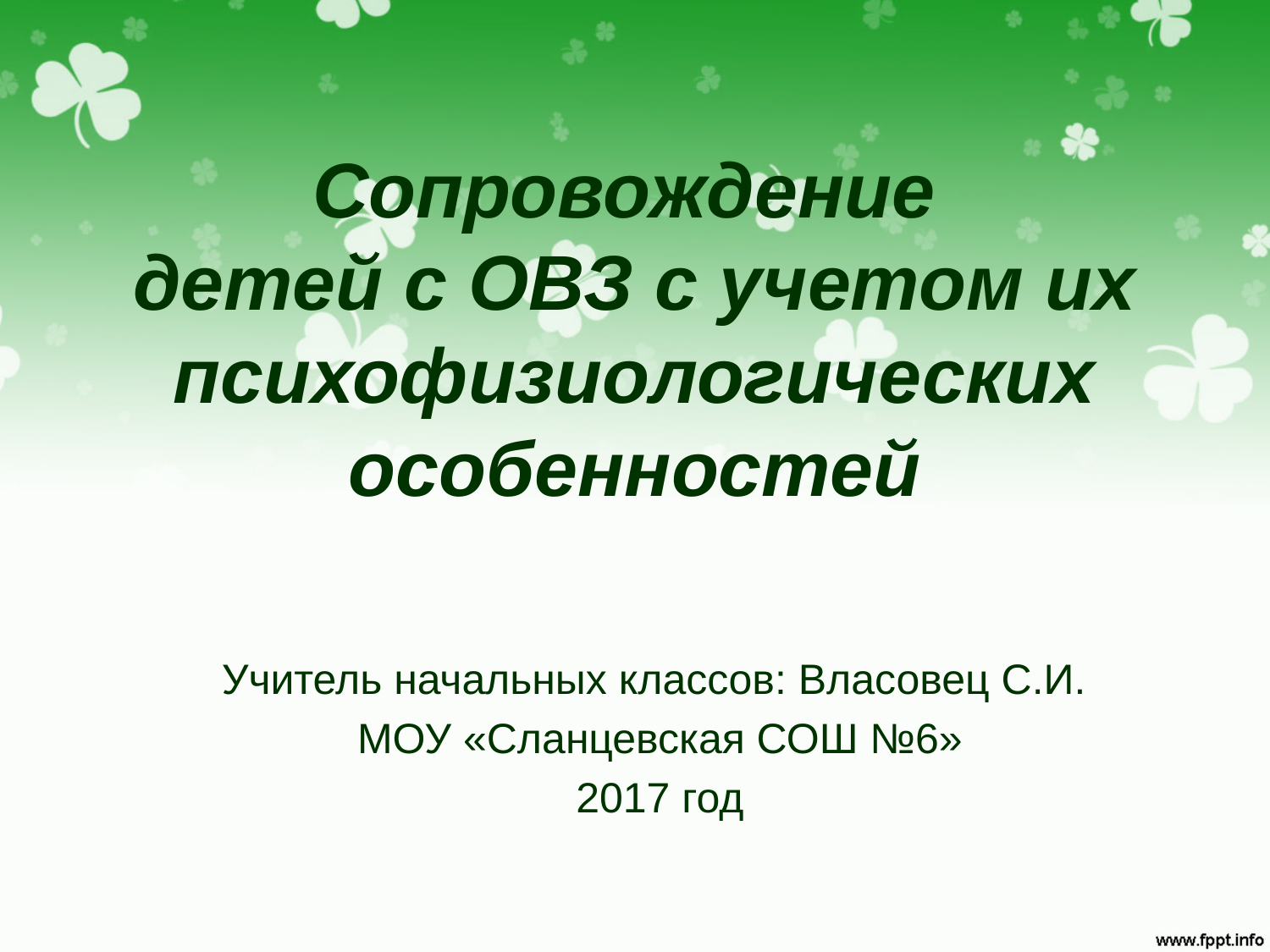

# Сопровождение детей с ОВЗ с учетом их психофизиологических особенностей
Учитель начальных классов: Власовец С.И.
МОУ «Сланцевская СОШ №6»
2017 год